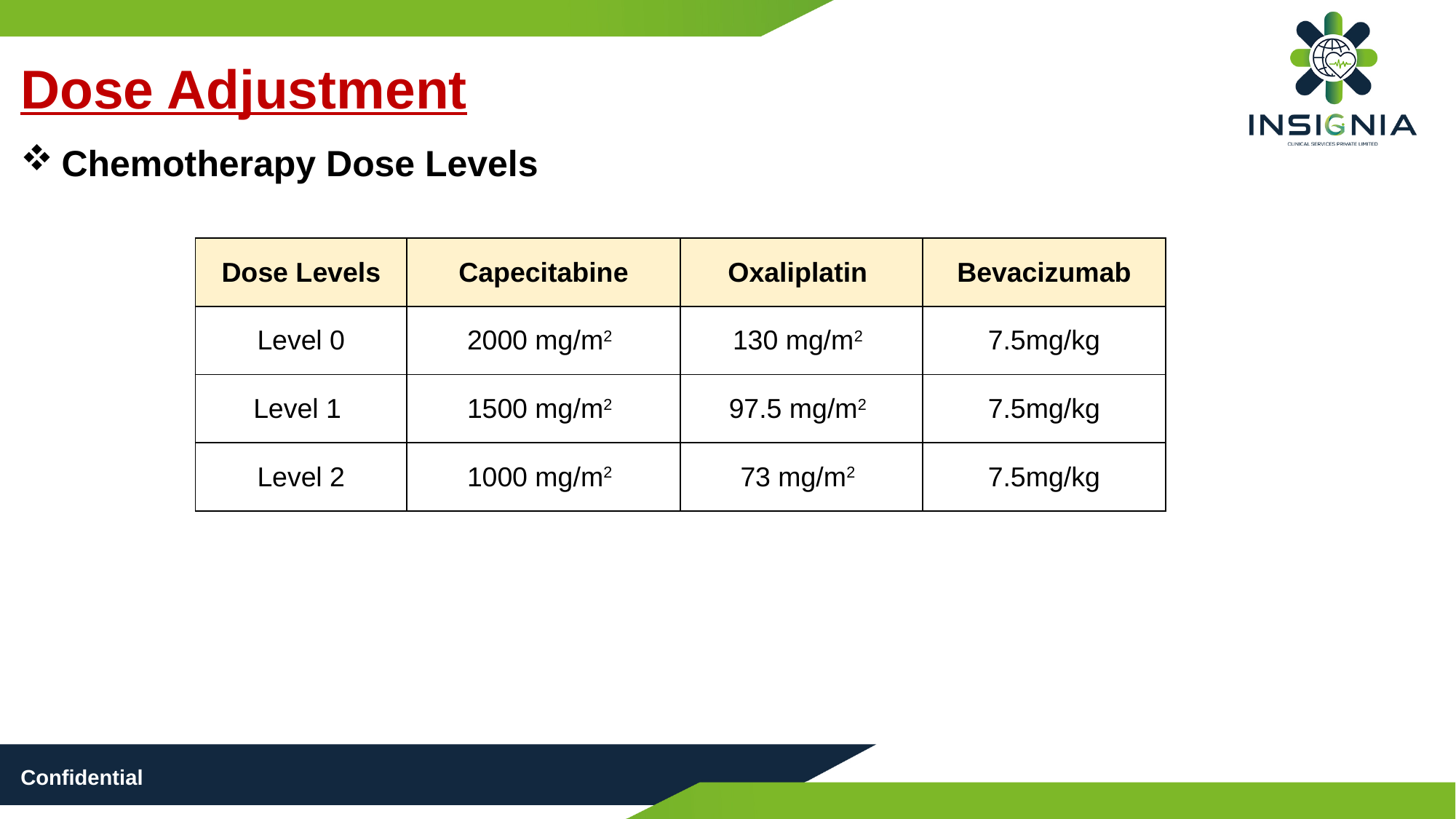

Dose Adjustment
Chemotherapy Dose Levels
| Dose Levels | Capecitabine | Oxaliplatin | Bevacizumab |
| --- | --- | --- | --- |
| Level 0 | 2000 mg/m2 | 130 mg/m2 | 7.5mg/kg |
| Level 1 | 1500 mg/m2 | 97.5 mg/m2 | 7.5mg/kg |
| Level 2 | 1000 mg/m2 | 73 mg/m2 | 7.5mg/kg |
Confidential